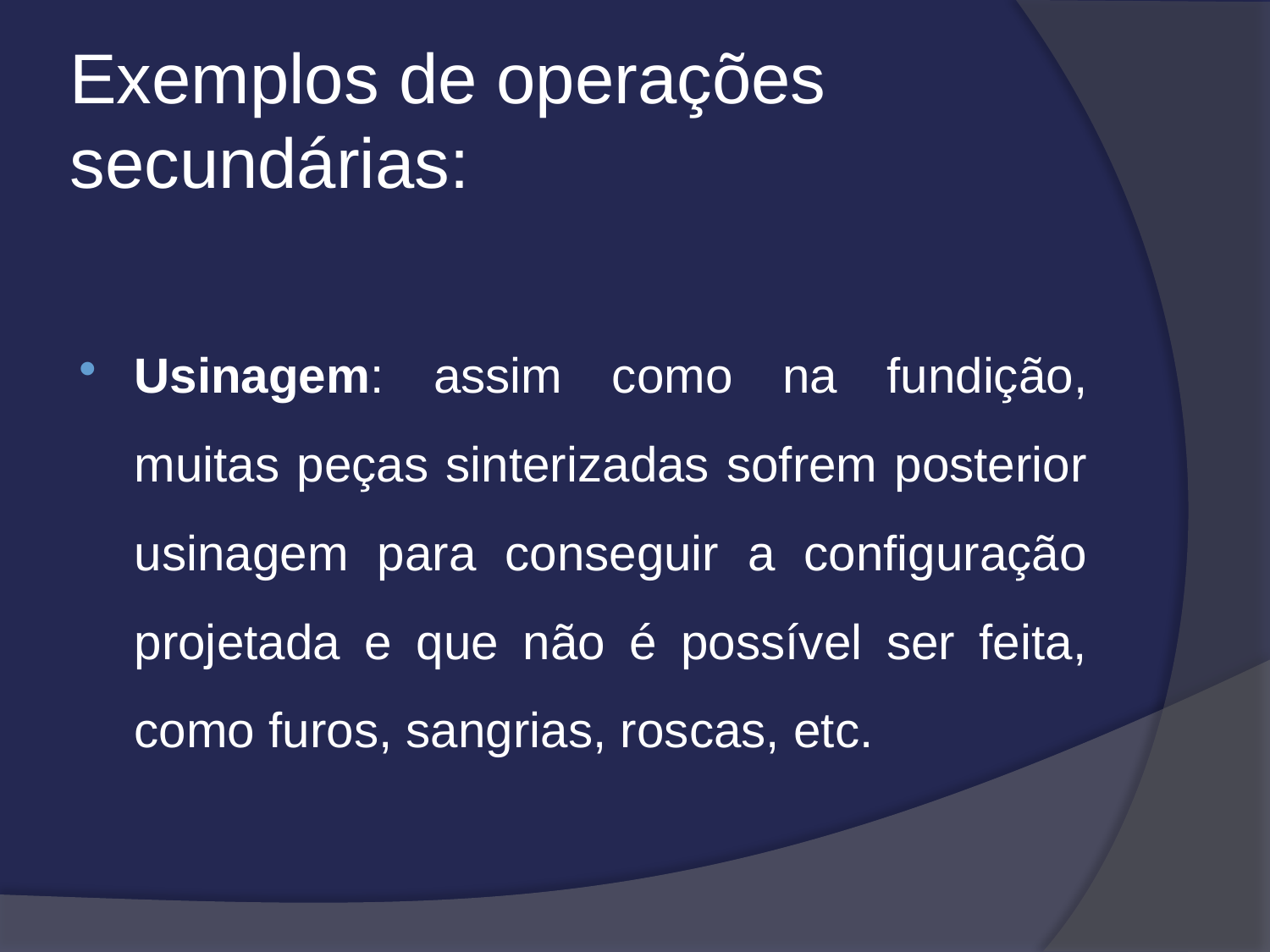

# Exemplos de operações secundárias:
Usinagem: assim como na fundição, muitas peças sinterizadas sofrem posterior usinagem para conseguir a configuração projetada e que não é possível ser feita, como furos, sangrias, roscas, etc.